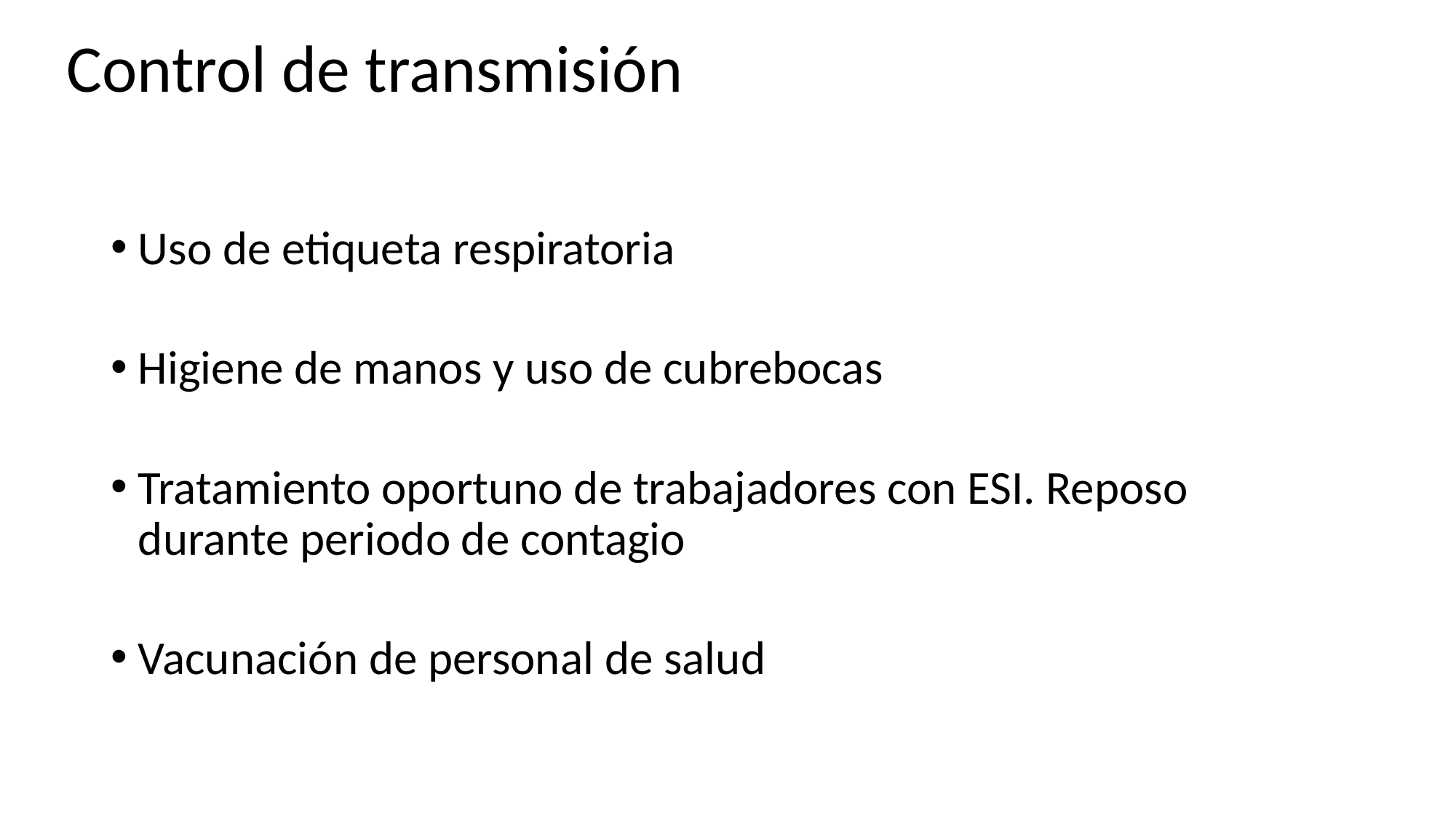

Control de transmisión
Uso de etiqueta respiratoria

Higiene de manos y uso de cubrebocas

Tratamiento oportuno de trabajadores con ESI. Reposo durante periodo de contagio

Vacunación de personal de salud